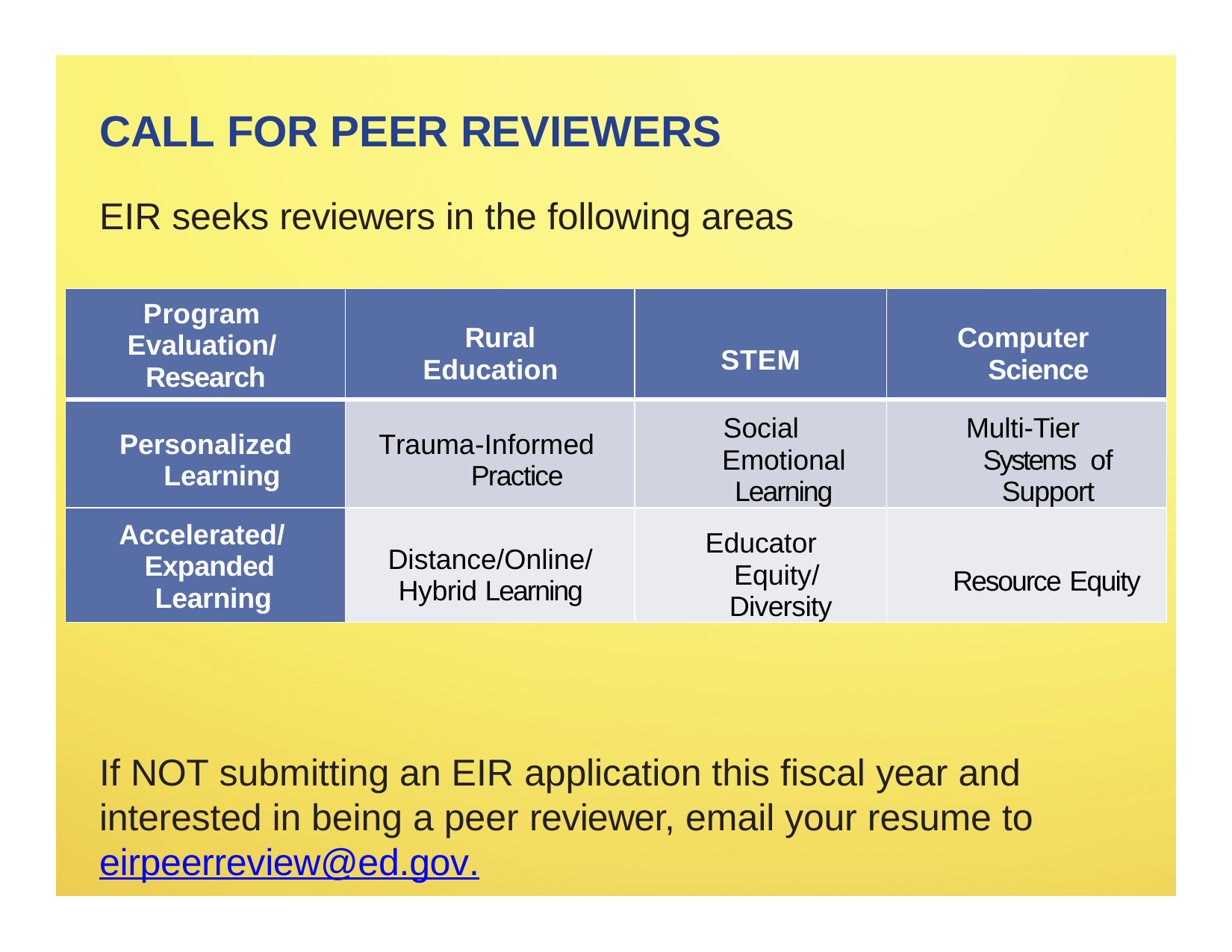

# CALL FOR PEER REVIEWERS
EIR seeks reviewers in the following areas
| Program Evaluation/ Research | Rural Education | STEM | Computer Science |
| --- | --- | --- | --- |
| Personalized Learning | Trauma-Informed Practice | Social Emotional Learning | Multi-Tier Systems of Support |
| Accelerated/ Expanded Learning | Distance/Online/Hybrid Learning | Educator Equity/ Diversity | Resource Equity |
If NOT submitting an EIR application this fiscal year and interested in being a peer reviewer, email your resume to  eirpeerreview@ed.gov.